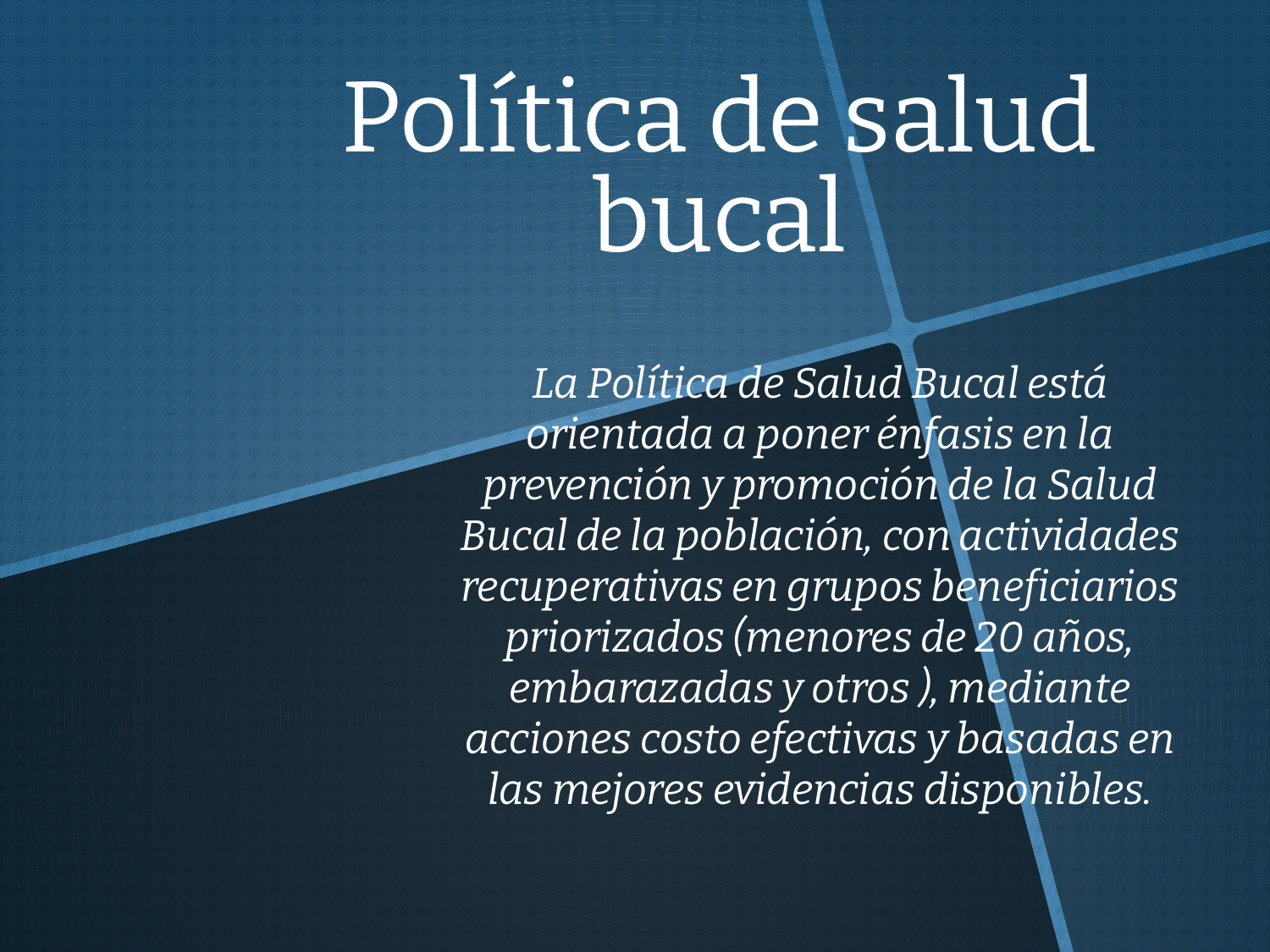

# Política de salud bucal
La Política de Salud Bucal está orientada a poner énfasis en la prevención y promoción de la Salud Bucal de la población, con actividades recuperativas en grupos beneficiarios priorizados (menores de 20 años, embarazadas y otros ), mediante acciones costo efectivas y basadas en las mejores evidencias disponibles.